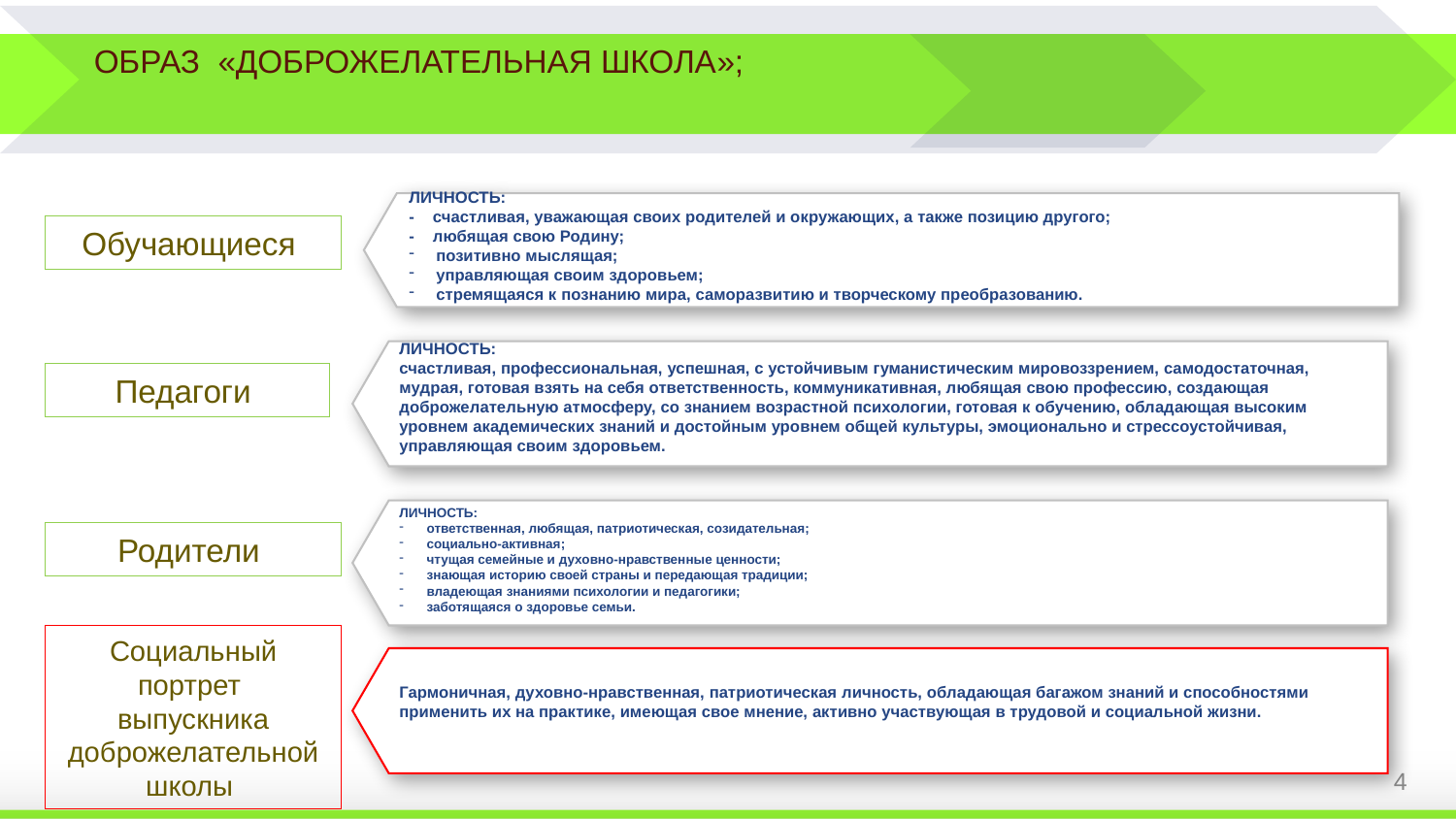

ОБРАЗ  «ДОБРОЖЕЛАТЕЛЬНАЯ ШКОЛА»;

ЛИЧНОСТЬ:
-    счастливая, уважающая своих родителей и окружающих, а также позицию другого;
-    любящая свою Родину;
позитивно мыслящая;
управляющая своим здоровьем;
стремящаяся к познанию мира, саморазвитию и творческому преобразованию.

Обучающиеся

ЛИЧНОСТЬ:
счастливая, профессиональная, успешная, с устойчивым гуманистическим мировоззрением, самодостаточная, мудрая, готовая взять на себя ответственность, коммуникативная, любящая свою профессию, создающая доброжелательную атмосферу, со знанием возрастной психологии, готовая к обучению, обладающая высоким уровнем академических знаний и достойным уровнем общей культуры, эмоционально и стрессоустойчивая, управляющая своим здоровьем.

Педагоги

ЛИЧНОСТЬ:
ответственная, любящая, патриотическая, созидательная;
социально-активная;
чтущая семейные и духовно-нравственные ценности;
знающая историю своей страны и передающая традиции;
владеющая знаниями психологии и педагогики;
заботящаяся о здоровье семьи.

Родители
Социальный портрет  выпускника доброжелательной школы
Гармоничная, духовно-нравственная, патриотическая личность, обладающая багажом знаний и способностями применить их на практике, имеющая свое мнение, активно участвующая в трудовой и социальной жизни.

4